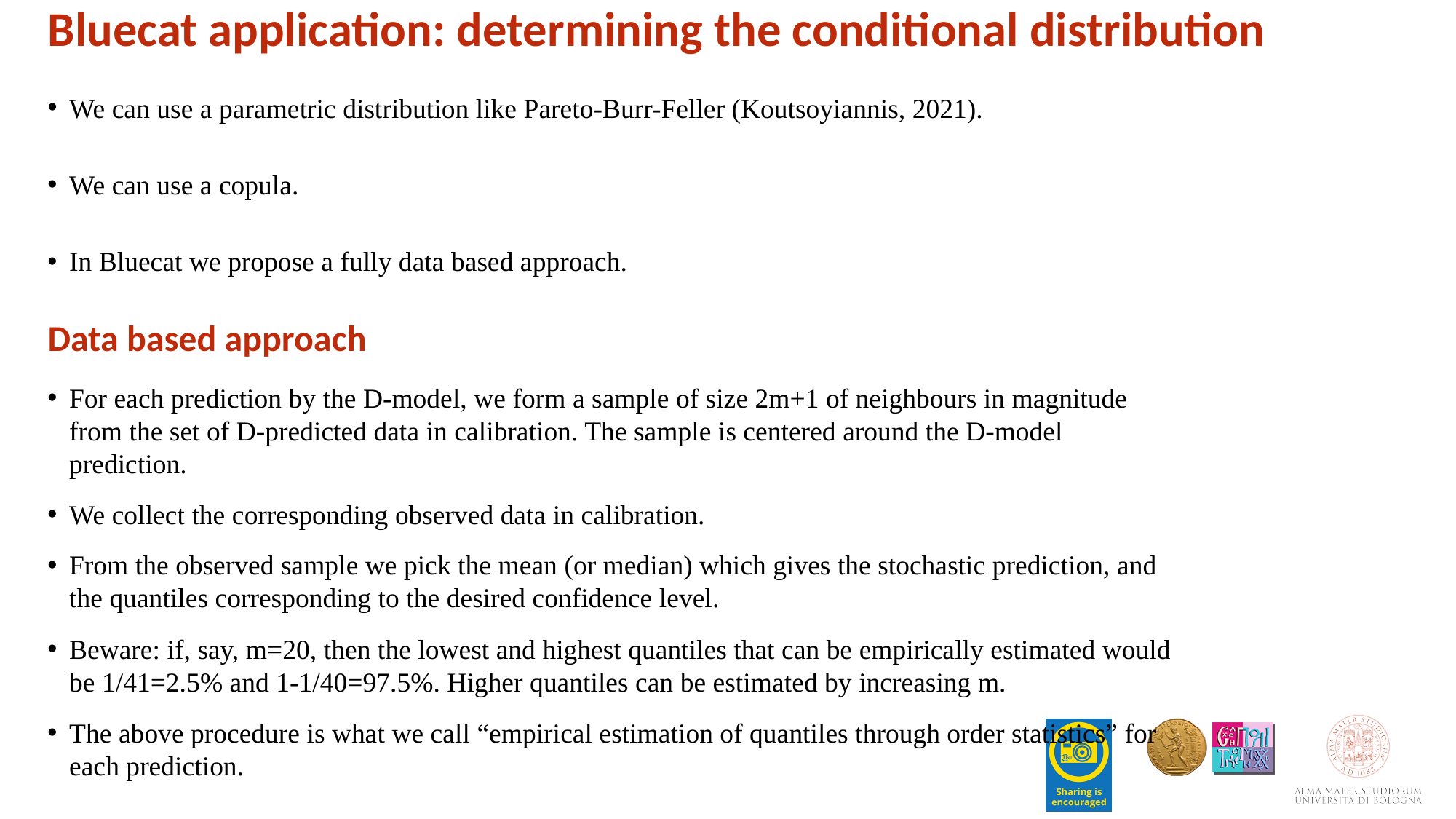

Bluecat application: determining the conditional distribution
We can use a parametric distribution like Pareto-Burr-Feller (Koutsoyiannis, 2021).

We can use a copula.

In Bluecat we propose a fully data based approach.
Data based approach
For each prediction by the D-model, we form a sample of size 2m+1 of neighbours in magnitude from the set of D-predicted data in calibration. The sample is centered around the D-model prediction.
We collect the corresponding observed data in calibration.
From the observed sample we pick the mean (or median) which gives the stochastic prediction, and the quantiles corresponding to the desired confidence level.
Beware: if, say, m=20, then the lowest and highest quantiles that can be empirically estimated would be 1/41=2.5% and 1-1/40=97.5%. Higher quantiles can be estimated by increasing m.
The above procedure is what we call “empirical estimation of quantiles through order statistics” for each prediction.